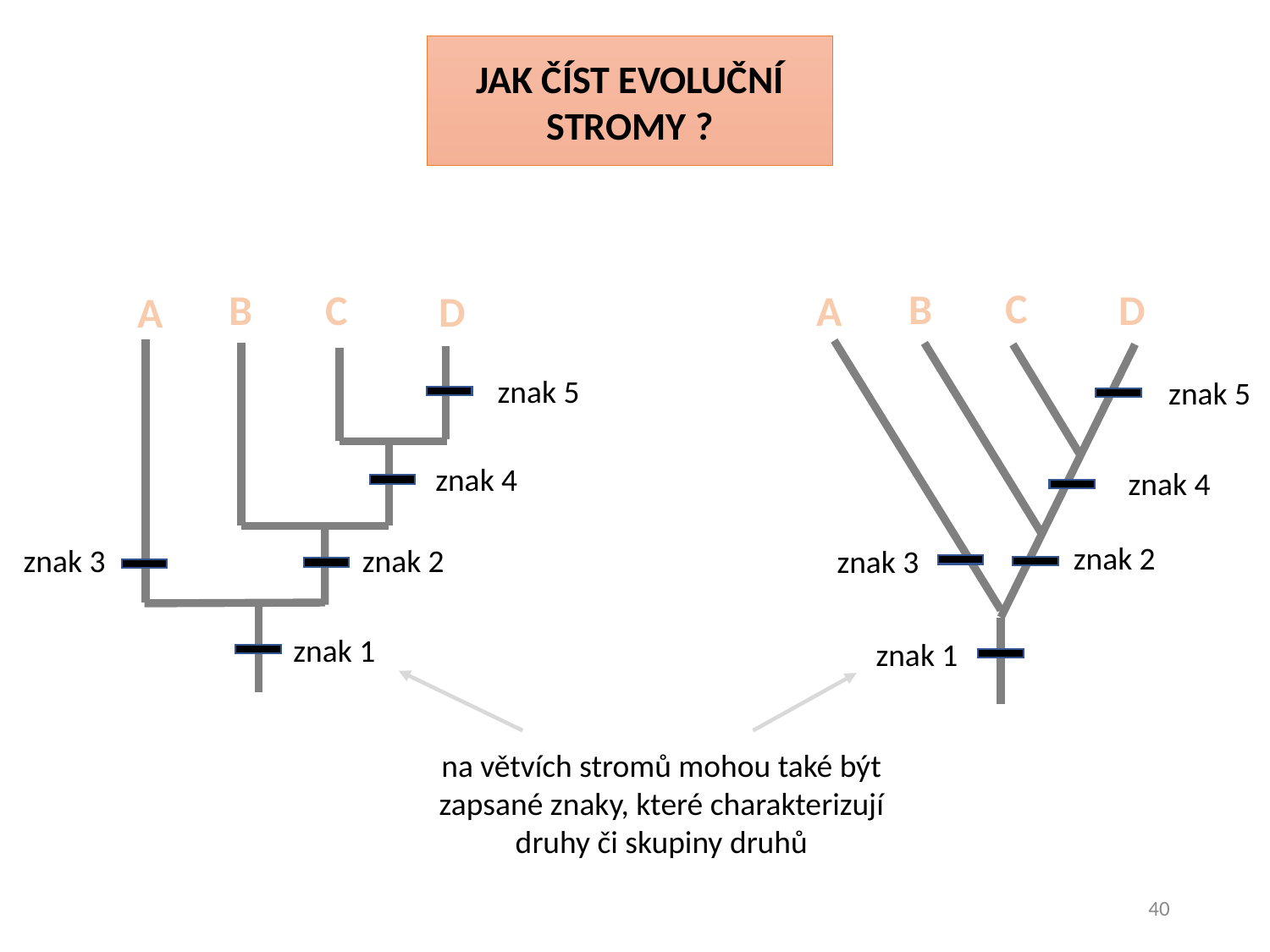

JAK ČÍST EVOLUČNÍ STROMY ?
C
B
D
A
C
B
D
A
znak 5
znak 5

znak 4
znak 4

znak 2
znak 3
znak 2
znak 3

znak 1
znak 1

na větvích stromů mohou také být zapsané znaky, které charakterizují druhy či skupiny druhů
40